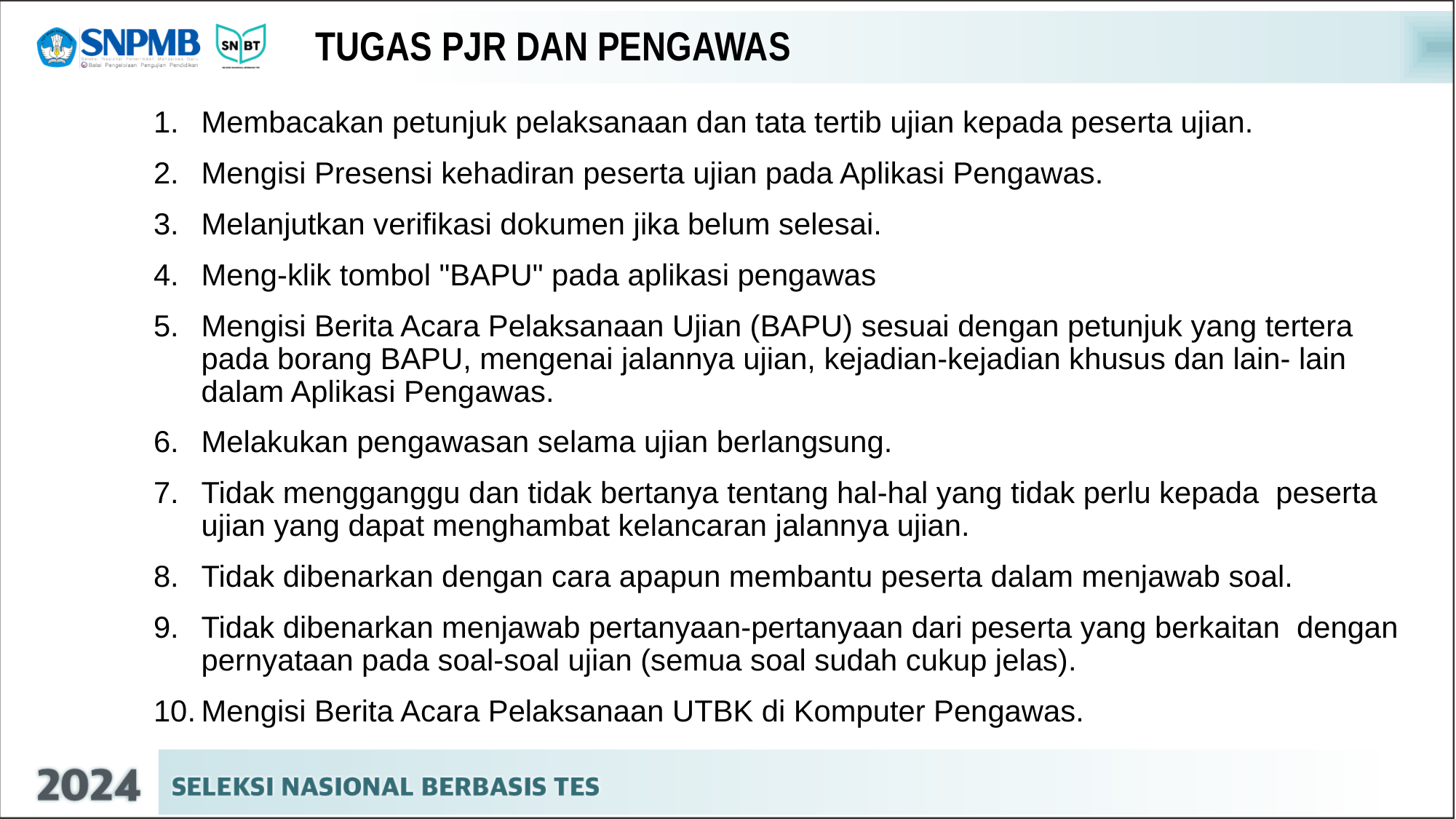

# TUGAS PJR DAN PENGAWAS
Membacakan petunjuk pelaksanaan dan tata tertib ujian kepada peserta ujian.
Mengisi Presensi kehadiran peserta ujian pada Aplikasi Pengawas.
Melanjutkan verifikasi dokumen jika belum selesai.
Meng-klik tombol "BAPU" pada aplikasi pengawas
Mengisi Berita Acara Pelaksanaan Ujian (BAPU) sesuai dengan petunjuk yang tertera  pada borang BAPU, mengenai jalannya ujian, kejadian-kejadian khusus dan lain- lain  dalam Aplikasi Pengawas.
Melakukan pengawasan selama ujian berlangsung.
Tidak mengganggu dan tidak bertanya tentang hal-hal yang tidak perlu kepada  peserta ujian yang dapat menghambat kelancaran jalannya ujian.
Tidak dibenarkan dengan cara apapun membantu peserta dalam menjawab soal.
Tidak dibenarkan menjawab pertanyaan-pertanyaan dari peserta yang berkaitan  dengan pernyataan pada soal-soal ujian (semua soal sudah cukup jelas).
Mengisi Berita Acara Pelaksanaan UTBK di Komputer Pengawas.